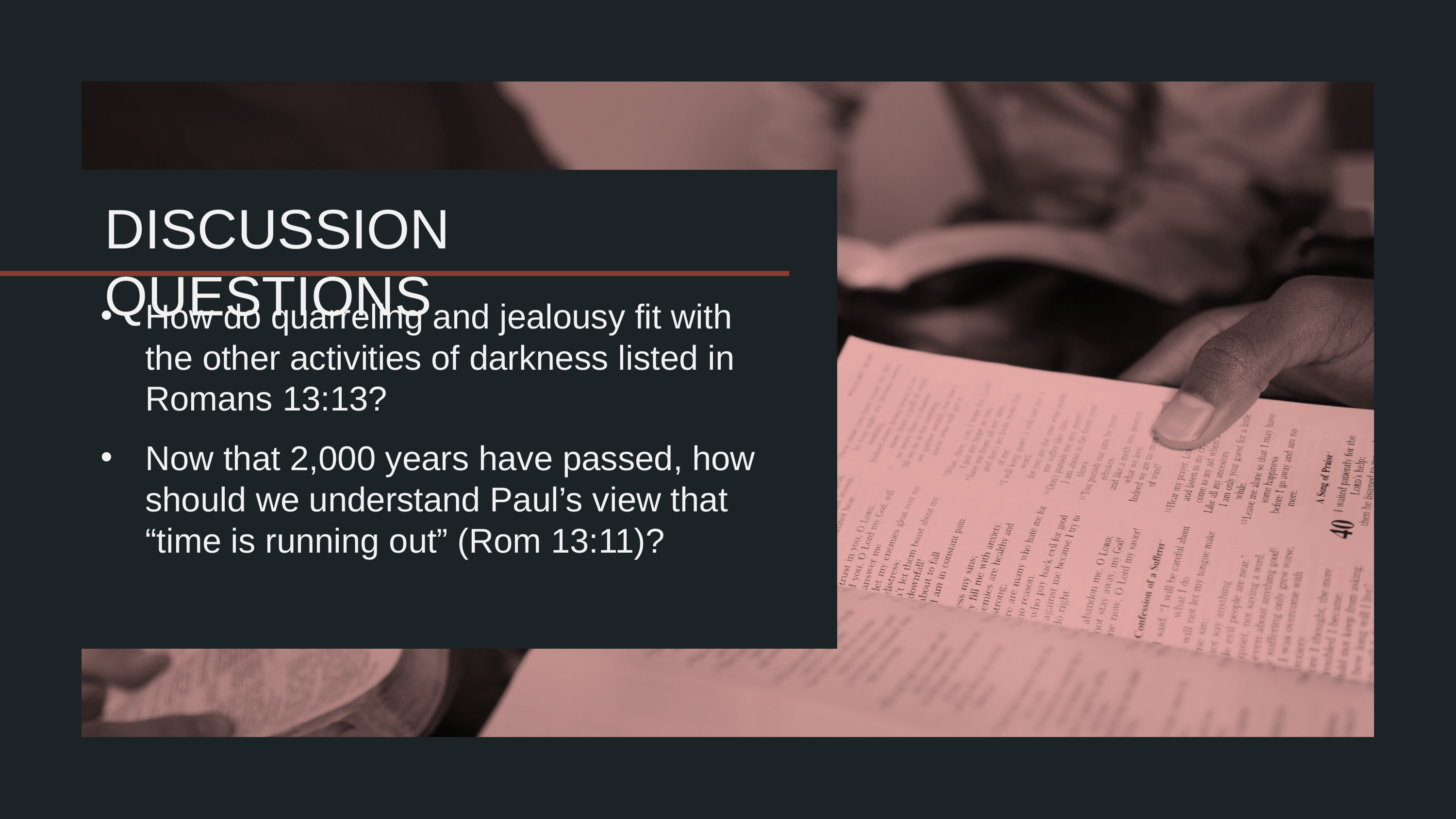

How do quarreling and jealousy fit with the other activities of darkness listed in Romans 13:13?
Now that 2,000 years have passed, how should we understand Paul’s view that “time is running out” (Rom 13:11)?